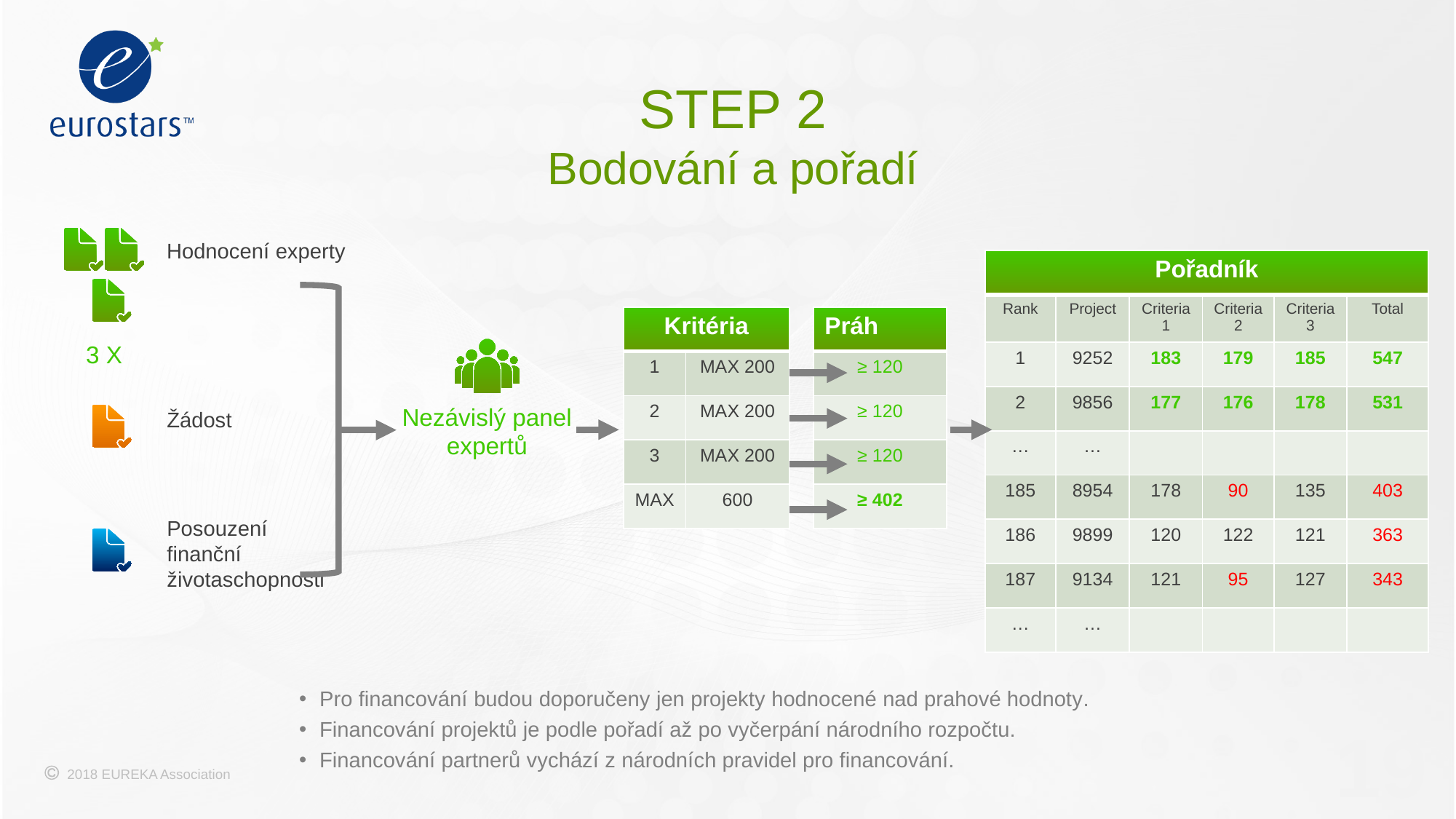

STEP 2
Bodování a pořadí

Hodnocení experty
| Pořadník |  |  |  |  |  |
| --- | --- | --- | --- | --- | --- |
| Rank | Project | Criteria 1 | Criteria 2 | Criteria 3 | Total |
| 1 | 9252 | 183 | 179 | 185 | 547 |
| 2 | 9856 | 177 | 176 | 178 | 531 |
| … | … |  |  |  |  |
| 185 | 8954 | 178 | 90 | 135 | 403 |
| 186 | 9899 | 120 | 122 | 121 | 363 |
| 187 | 9134 | 121 | 95 | 127 | 343 |
| … | … |  |  |  |  |

| Kritéria |  |
| --- | --- |
| 1 | MAX 200 |
| 2 | MAX 200 |
| 3 | MAX 200 |
| MAX | 600 |
| Práh |
| --- |
| ≥ 120 |
| ≥ 120 |
| ≥ 120 |
| ≥ 402 |
3 X

Nezávislý panel expertů
Žádost

Posouzení finanční životaschopnosti

Pro financování budou doporučeny jen projekty hodnocené nad prahové hodnoty.
Financování projektů je podle pořadí až po vyčerpání národního rozpočtu.
Financování partnerů vychází z národních pravidel pro financování.